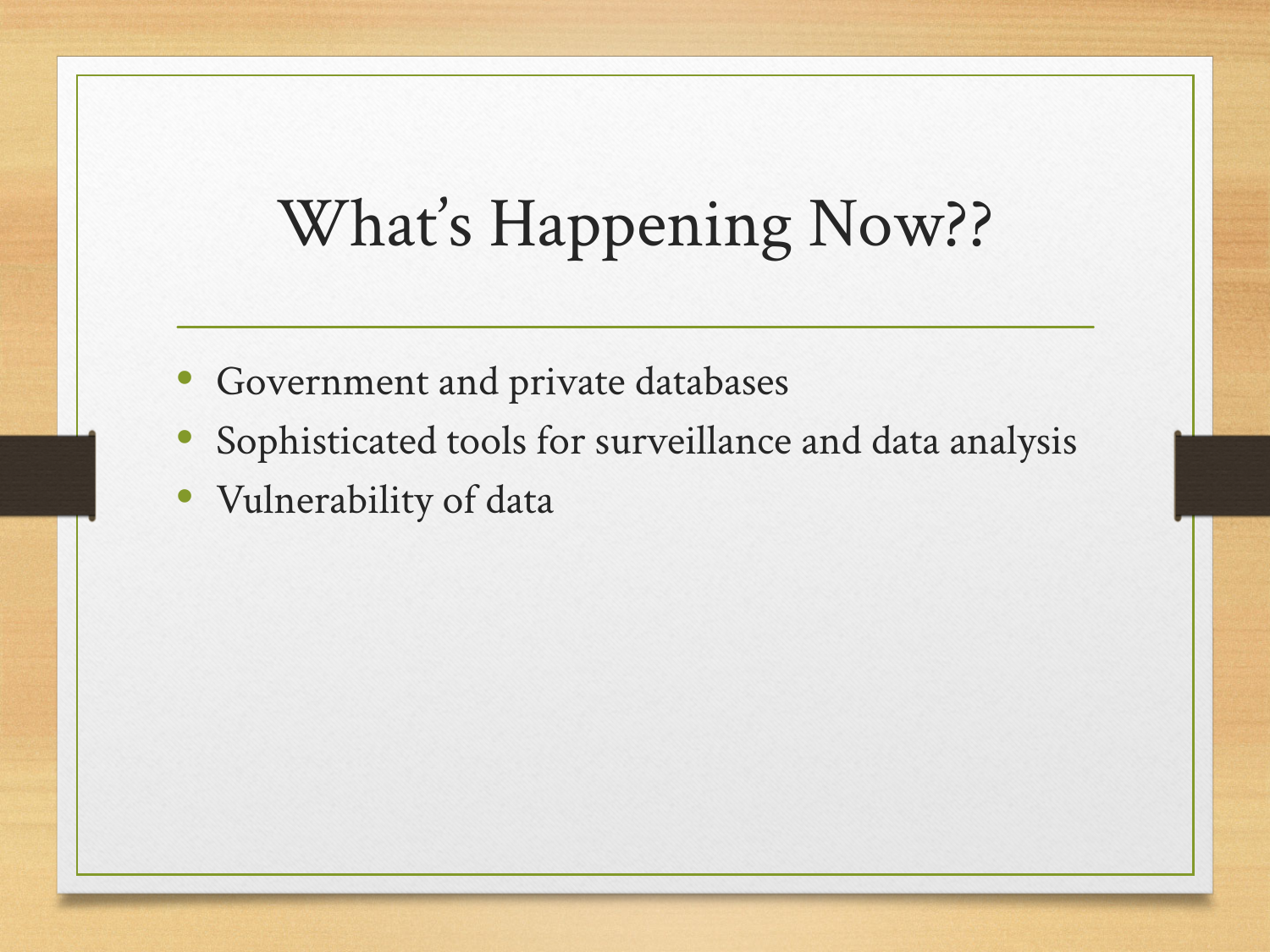

# What’s Happening Now??
Government and private databases
Sophisticated tools for surveillance and data analysis
Vulnerability of data